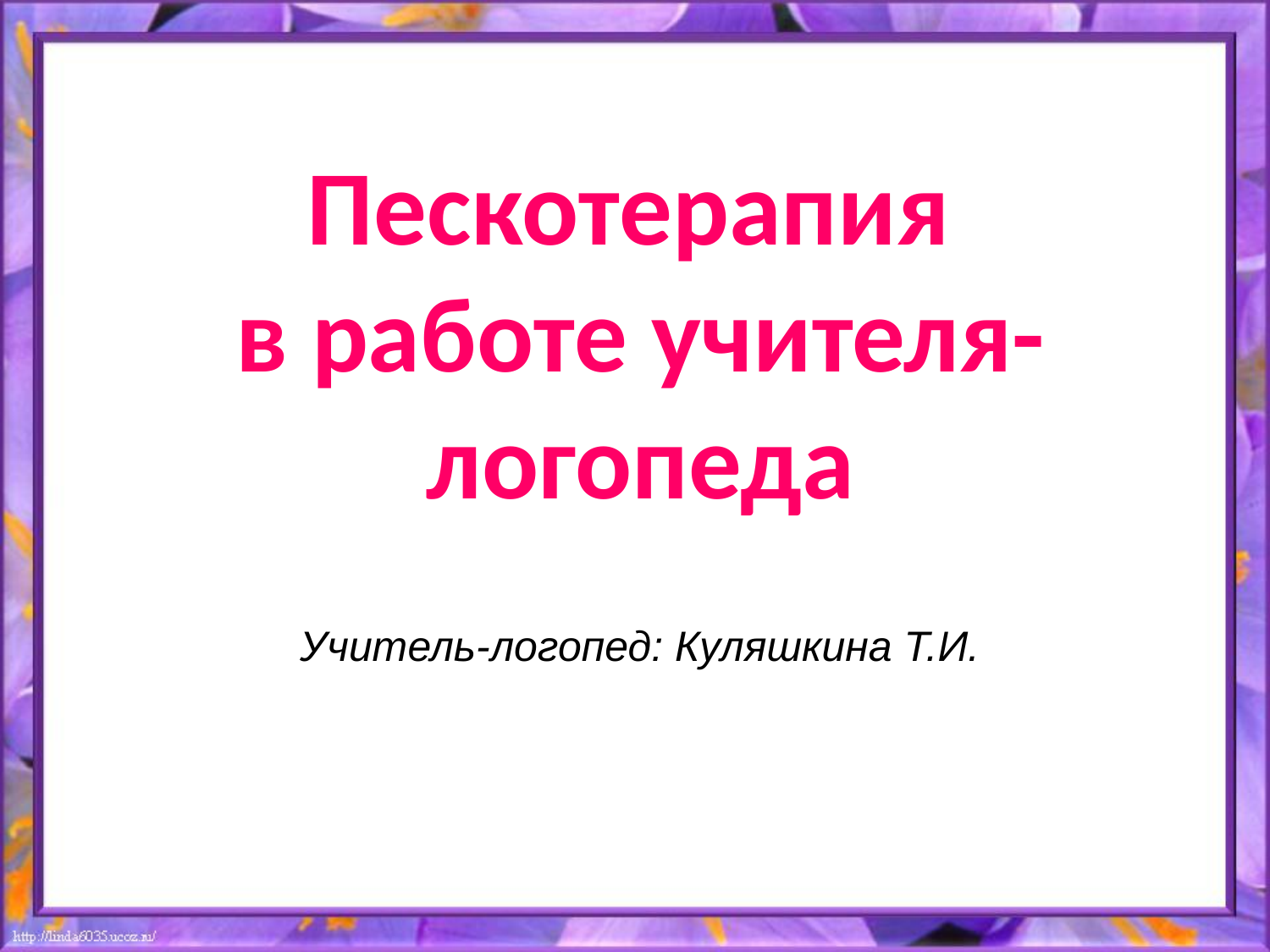

Пескотерапия
в работе учителя-логопеда
Учитель-логопед: Куляшкина Т.И.